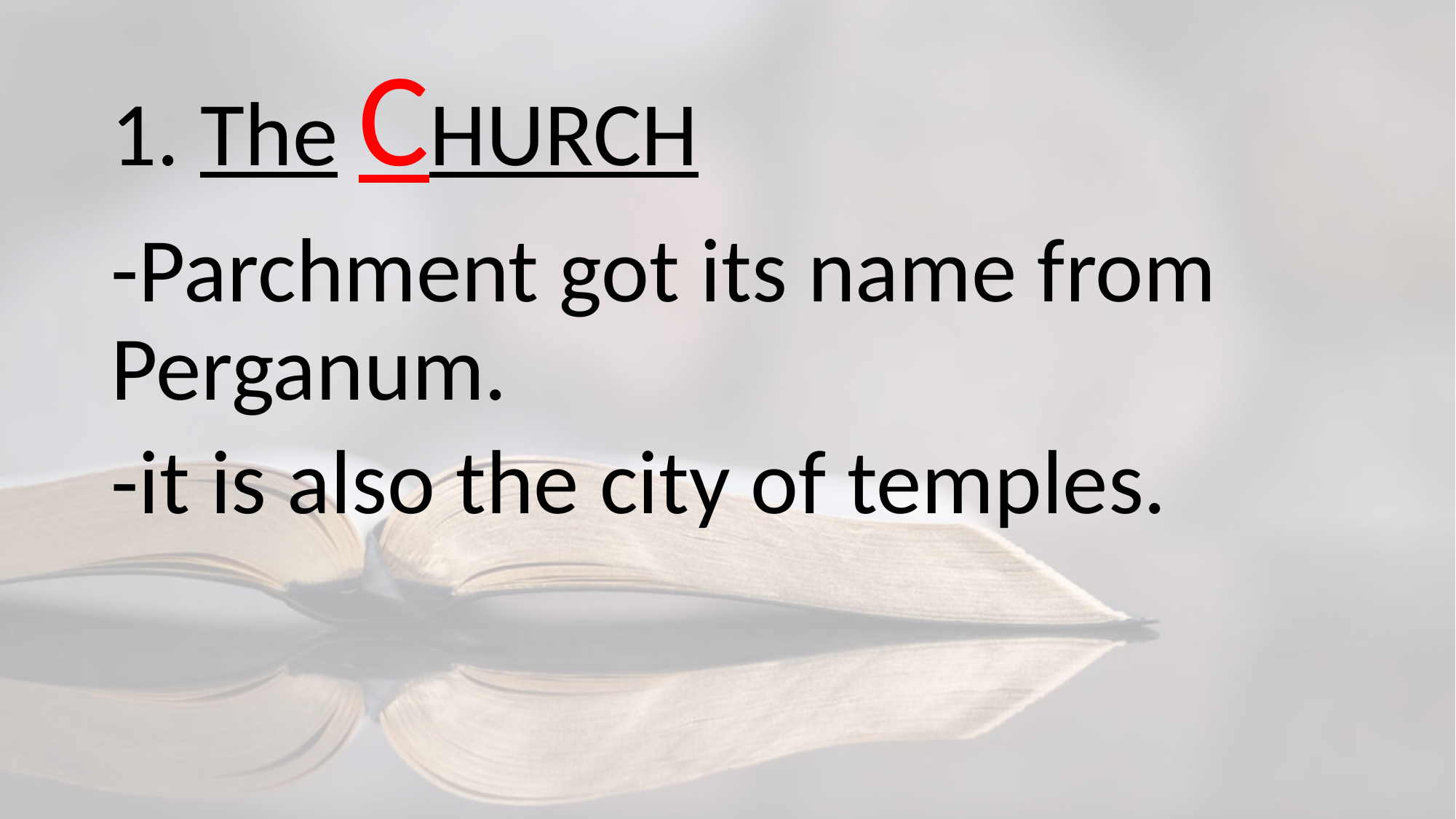

# 1. The CHURCH
-Parchment got its name from 	Perganum.
-it is also the city of temples.